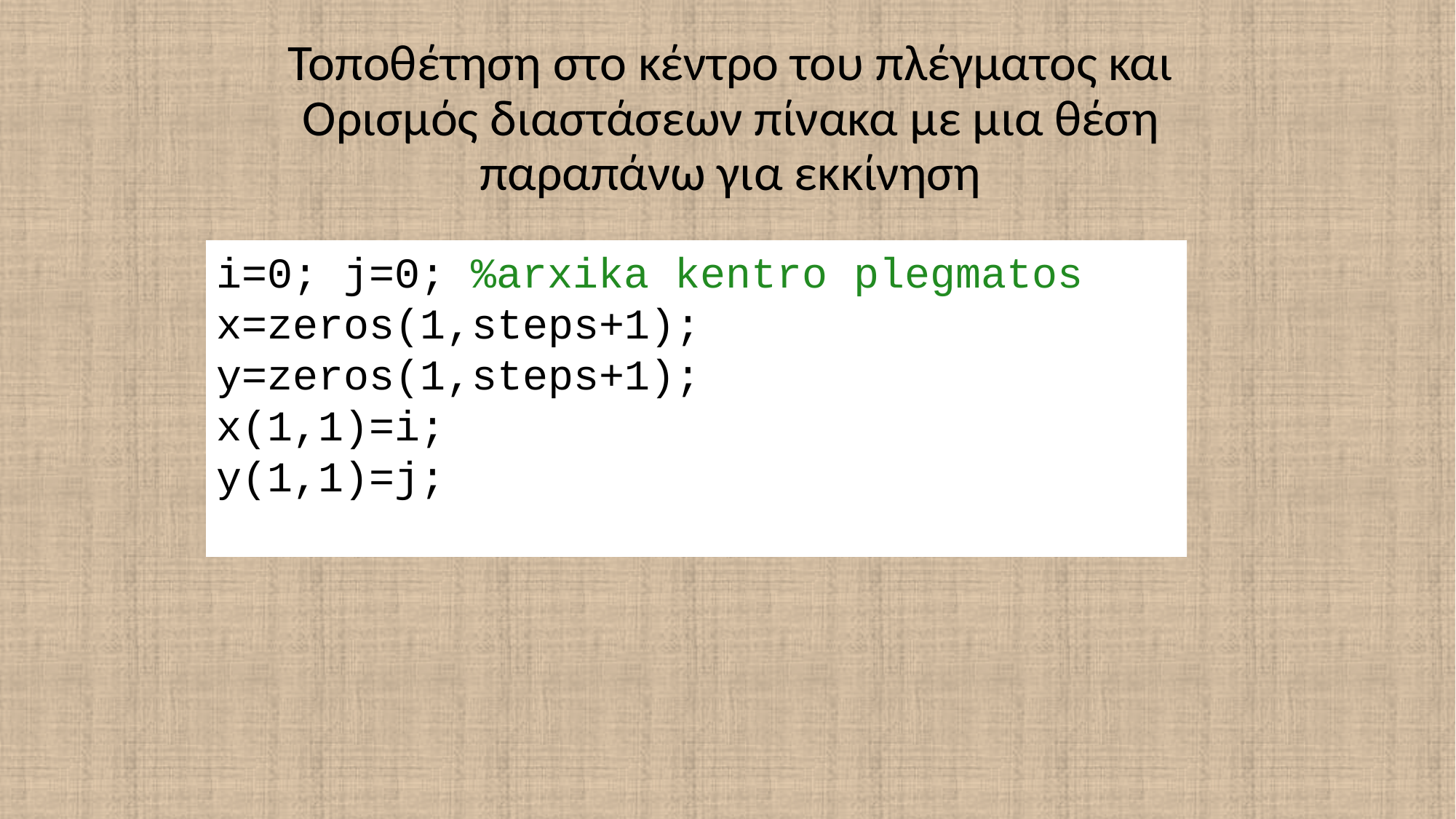

# Τοποθέτηση στο κέντρο του πλέγματος και Ορισμός διαστάσεων πίνακα με μια θέση παραπάνω για εκκίνηση
i=0; j=0; %arxika kentro plegmatos
x=zeros(1,steps+1);
y=zeros(1,steps+1);
x(1,1)=i;
y(1,1)=j;